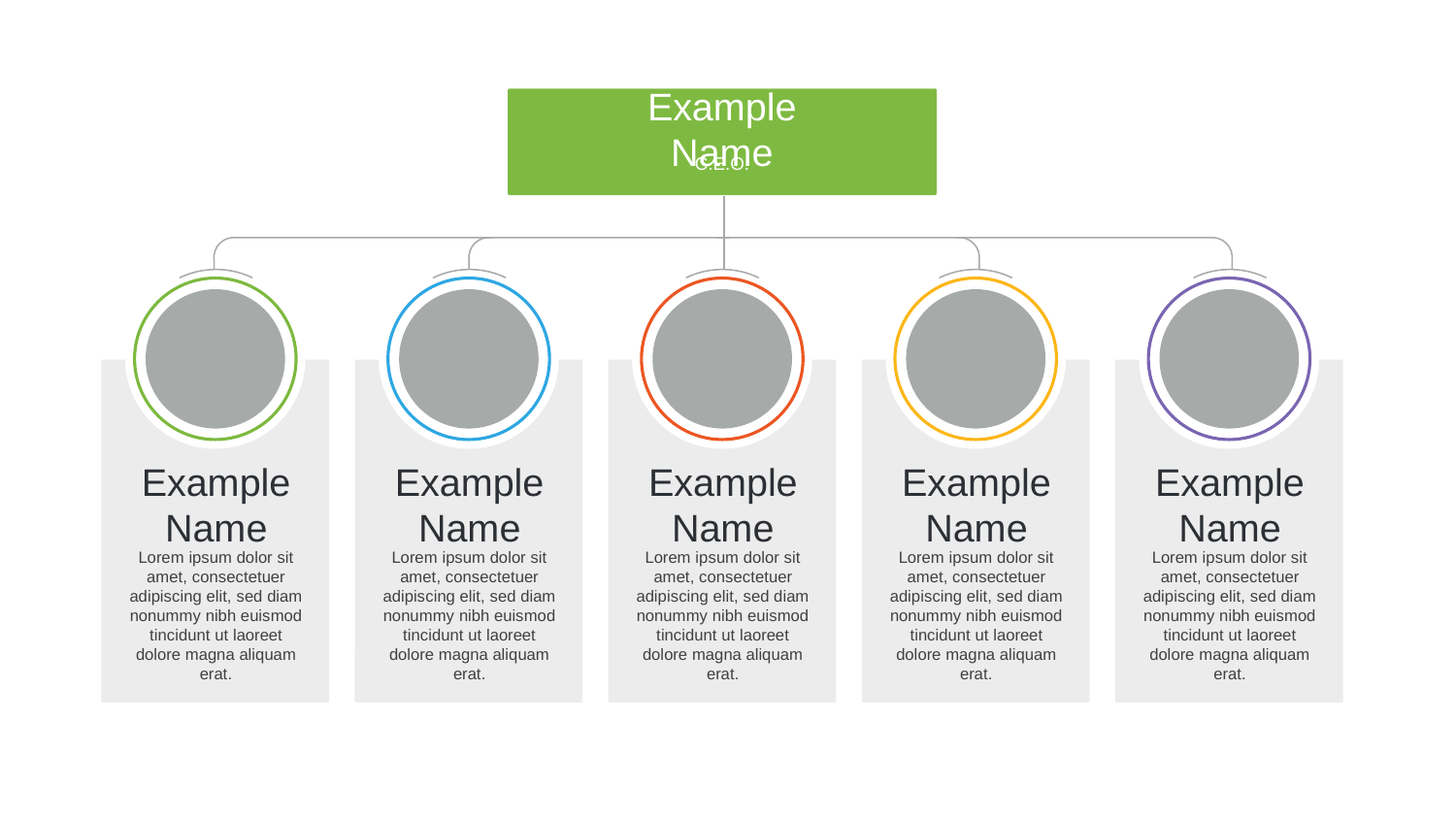

Example Name
C.E.O.

Example
Name
Lorem ipsum dolor sit amet, consectetuer adipiscing elit, sed diam nonummy nibh euismod tincidunt ut laoreet dolore magna aliquam erat.

Example
Name
Lorem ipsum dolor sit amet, consectetuer adipiscing elit, sed diam nonummy nibh euismod tincidunt ut laoreet dolore magna aliquam erat.

Example
Name
Lorem ipsum dolor sit amet, consectetuer adipiscing elit, sed diam nonummy nibh euismod tincidunt ut laoreet dolore magna aliquam erat.

Example
Name
Lorem ipsum dolor sit amet, consectetuer adipiscing elit, sed diam nonummy nibh euismod tincidunt ut laoreet dolore magna aliquam erat.

Example
Name
Lorem ipsum dolor sit amet, consectetuer adipiscing elit, sed diam nonummy nibh euismod tincidunt ut laoreet dolore magna aliquam erat.